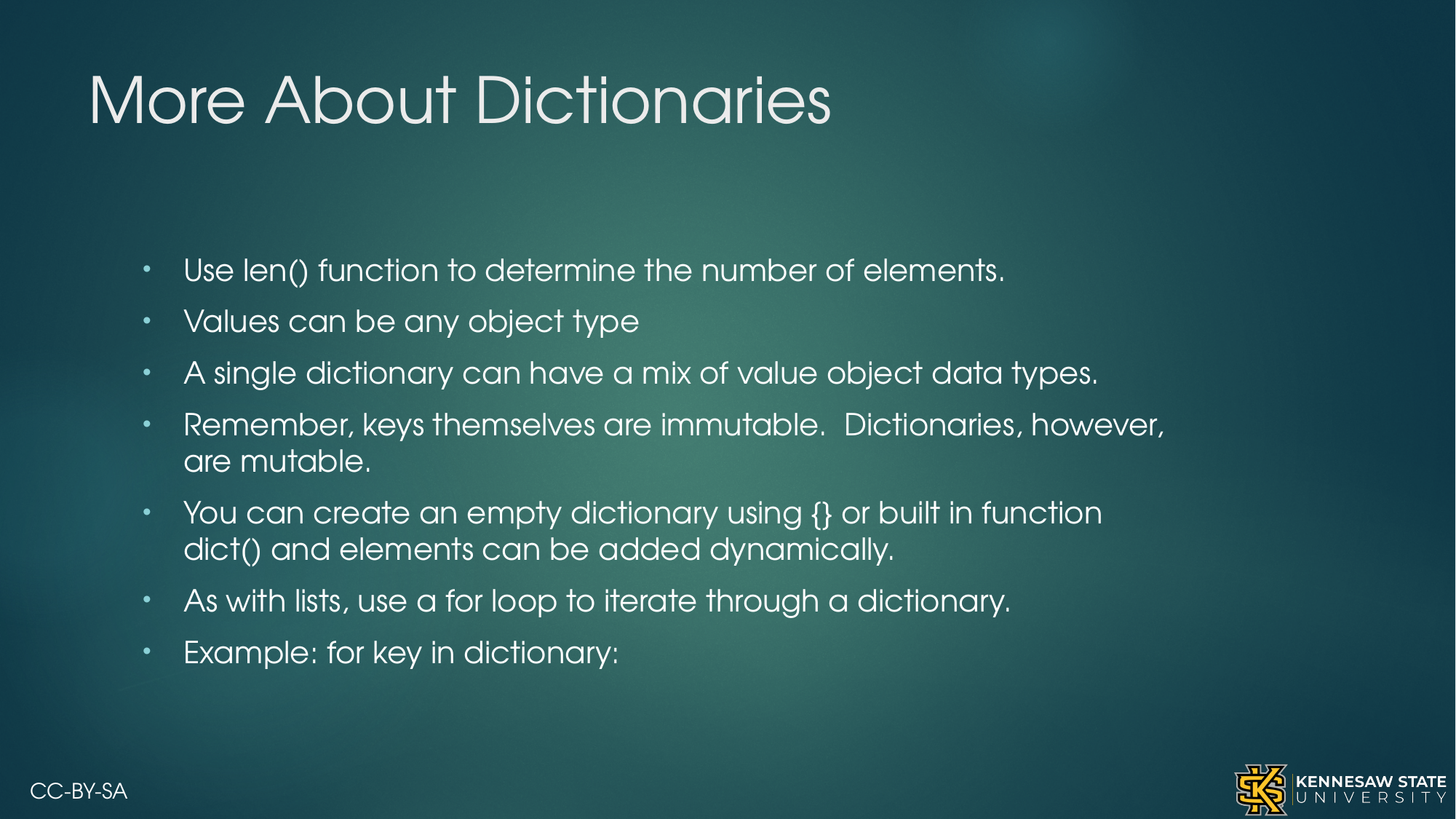

# More About Dictionaries
Use len() function to determine the number of elements.
Values can be any object type
A single dictionary can have a mix of value object data types.
Remember, keys themselves are immutable.  Dictionaries, however, are mutable.
You can create an empty dictionary using {} or built in function dict() and elements can be added dynamically.
As with lists, use a for loop to iterate through a dictionary.
Example: for key in dictionary: